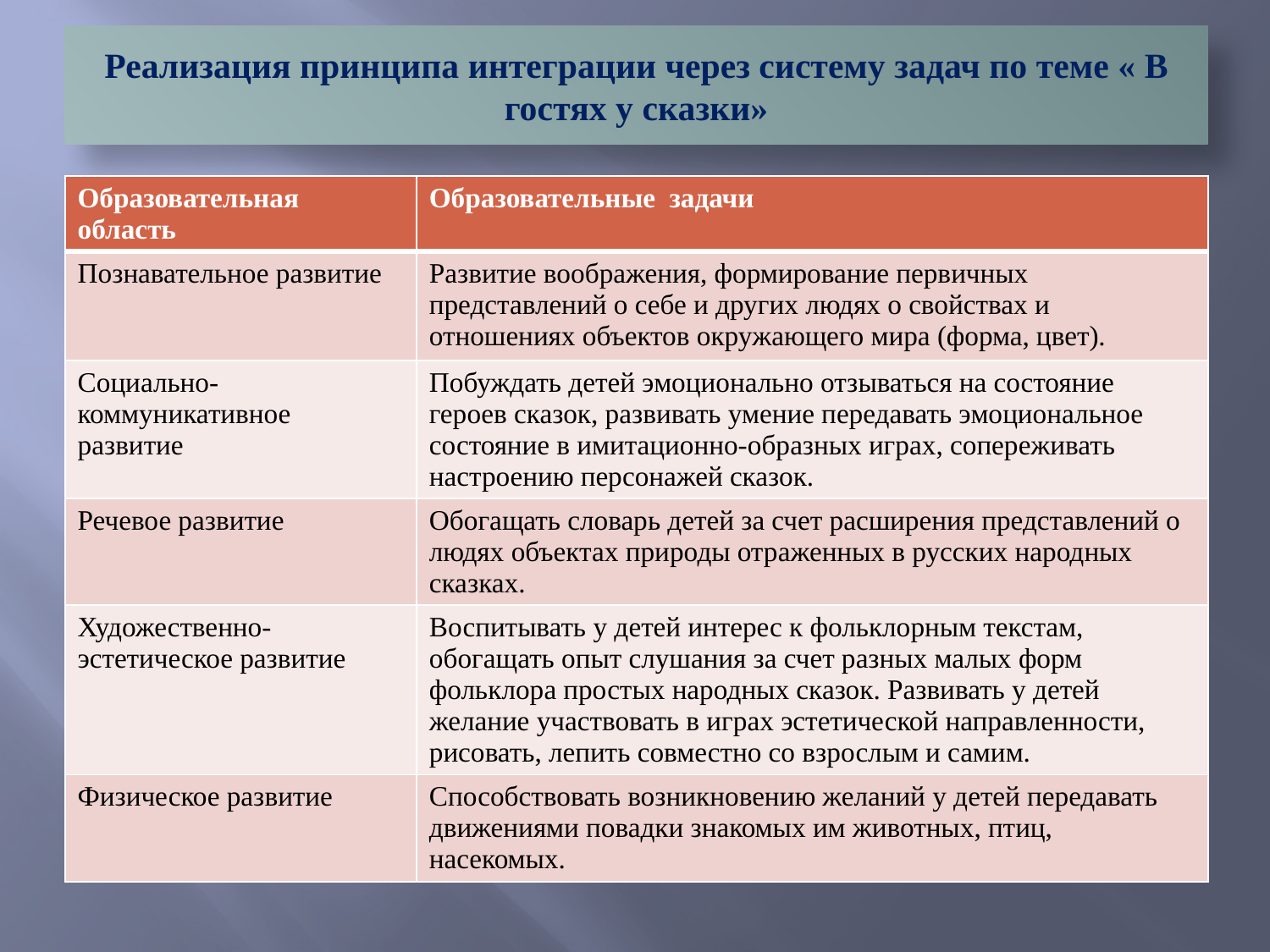

# Реализация принципа интеграции через систему задач по теме « В гостях у сказки»
| Образовательная область | Образовательные задачи |
| --- | --- |
| Познавательное развитие | Развитие воображения, формирование первичных представлений о себе и других людях о свойствах и отношениях объектов окружающего мира (форма, цвет). |
| Социально-коммуникативное развитие | Побуждать детей эмоционально отзываться на состояние героев сказок, развивать умение передавать эмоциональное состояние в имитационно-образных играх, сопереживать настроению персонажей сказок. |
| Речевое развитие | Обогащать словарь детей за счет расширения представлений о людях объектах природы отраженных в русских народных сказках. |
| Художественно-эстетическое развитие | Воспитывать у детей интерес к фольклорным текстам, обогащать опыт слушания за счет разных малых форм фольклора простых народных сказок. Развивать у детей желание участвовать в играх эстетической направленности, рисовать, лепить совместно со взрослым и самим. |
| Физическое развитие | Способствовать возникновению желаний у детей передавать движениями повадки знакомых им животных, птиц, насекомых. |